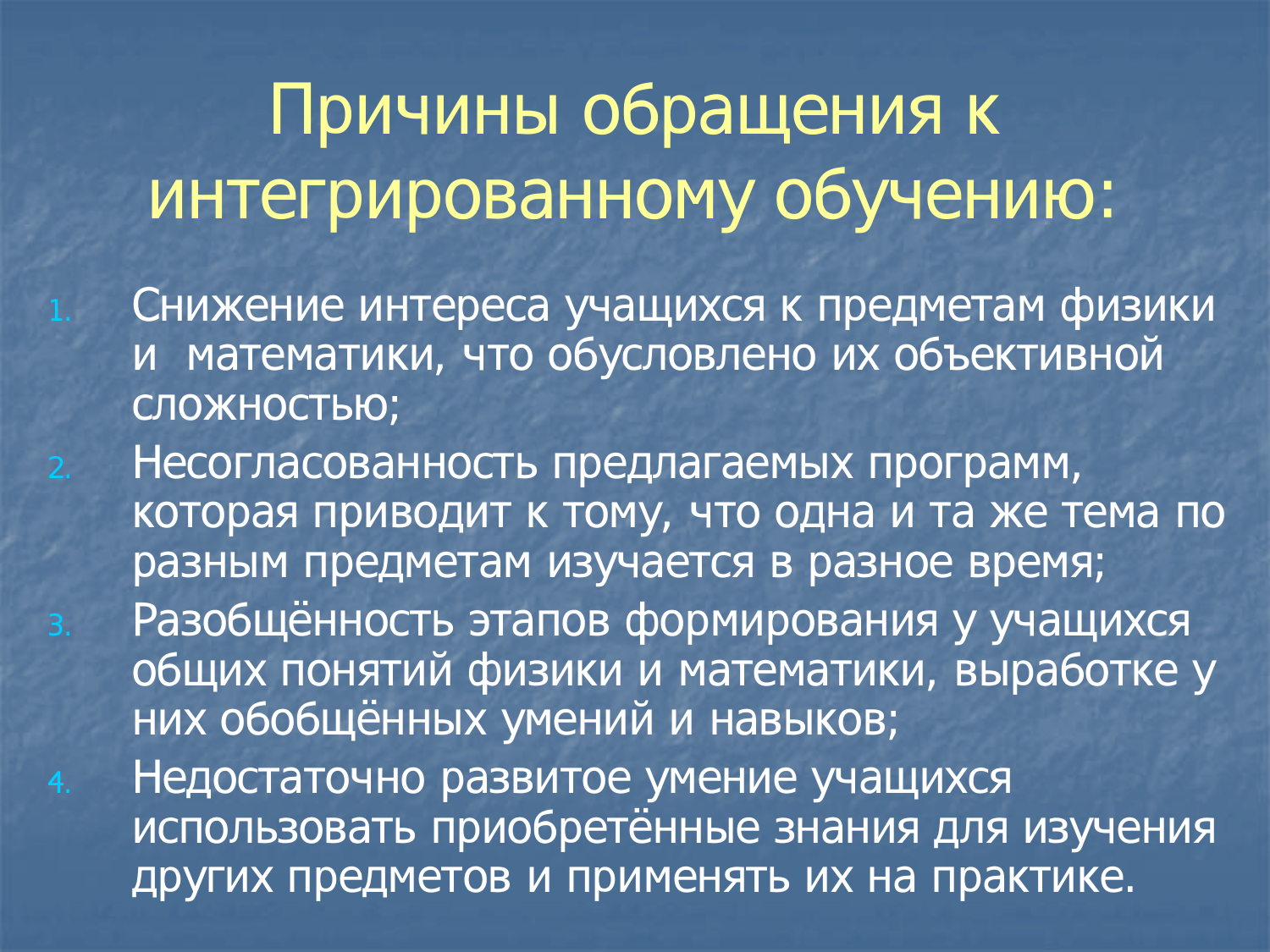

# Причины обращения к интегрированному обучению:
Снижение интереса учащихся к предметам физики и  математики, что обусловлено их объективной сложностью;
Несогласованность предлагаемых программ, которая приводит к тому, что одна и та же тема по разным предметам изучается в разное время;
Разобщённость этапов формирования у учащихся общих понятий физики и математики, выработке у них обобщённых умений и навыков;
Недостаточно развитое умение учащихся использовать приобретённые знания для изучения других предметов и применять их на практике.